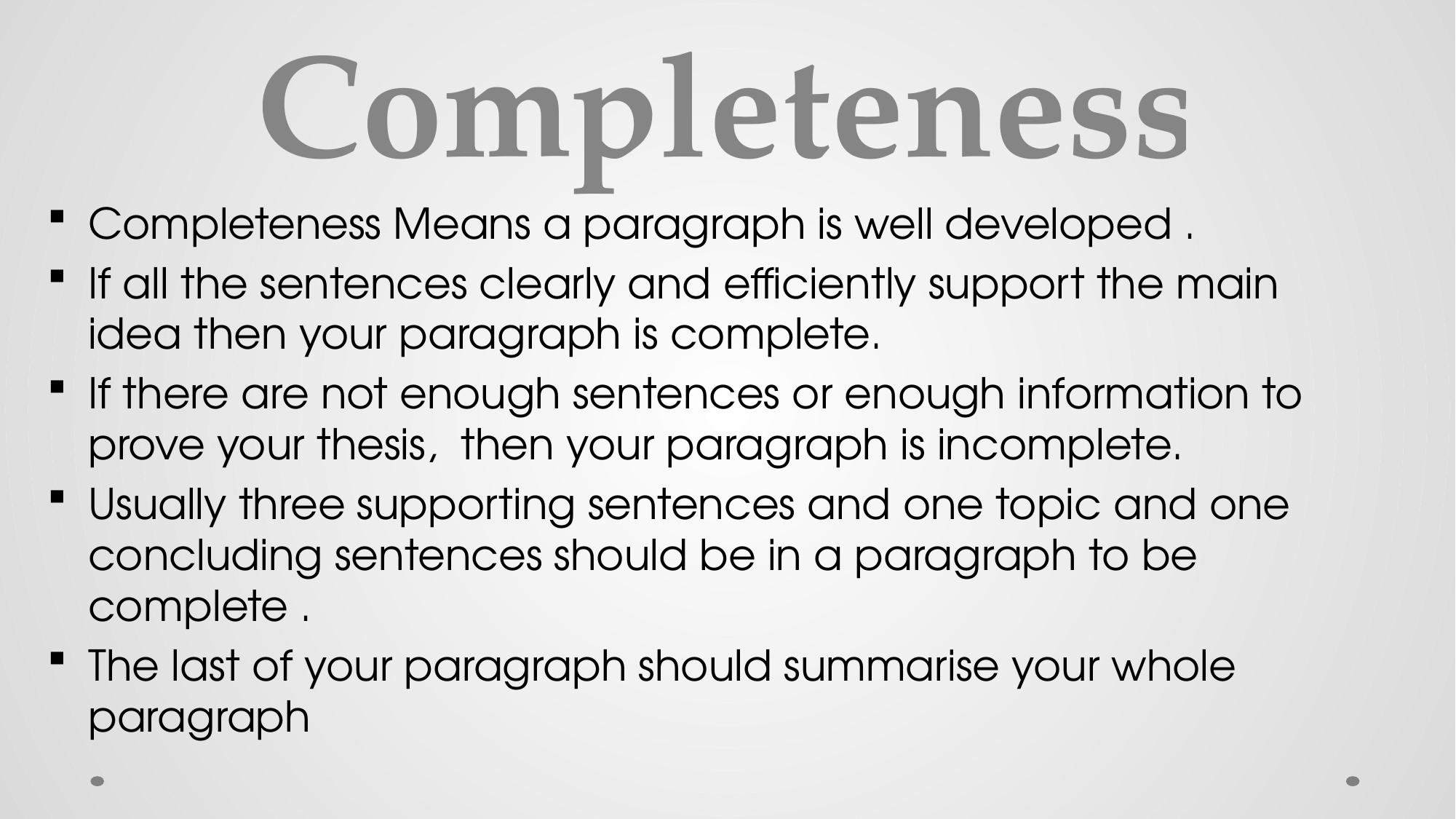

# Completeness
Completeness Means a paragraph is well developed .
If all the sentences clearly and efficiently support the main idea then your paragraph is complete.
If there are not enough sentences or enough information to prove your thesis,  then your paragraph is incomplete.
Usually three supporting sentences and one topic and one concluding sentences should be in a paragraph to be complete .
The last of your paragraph should summarise your whole paragraph